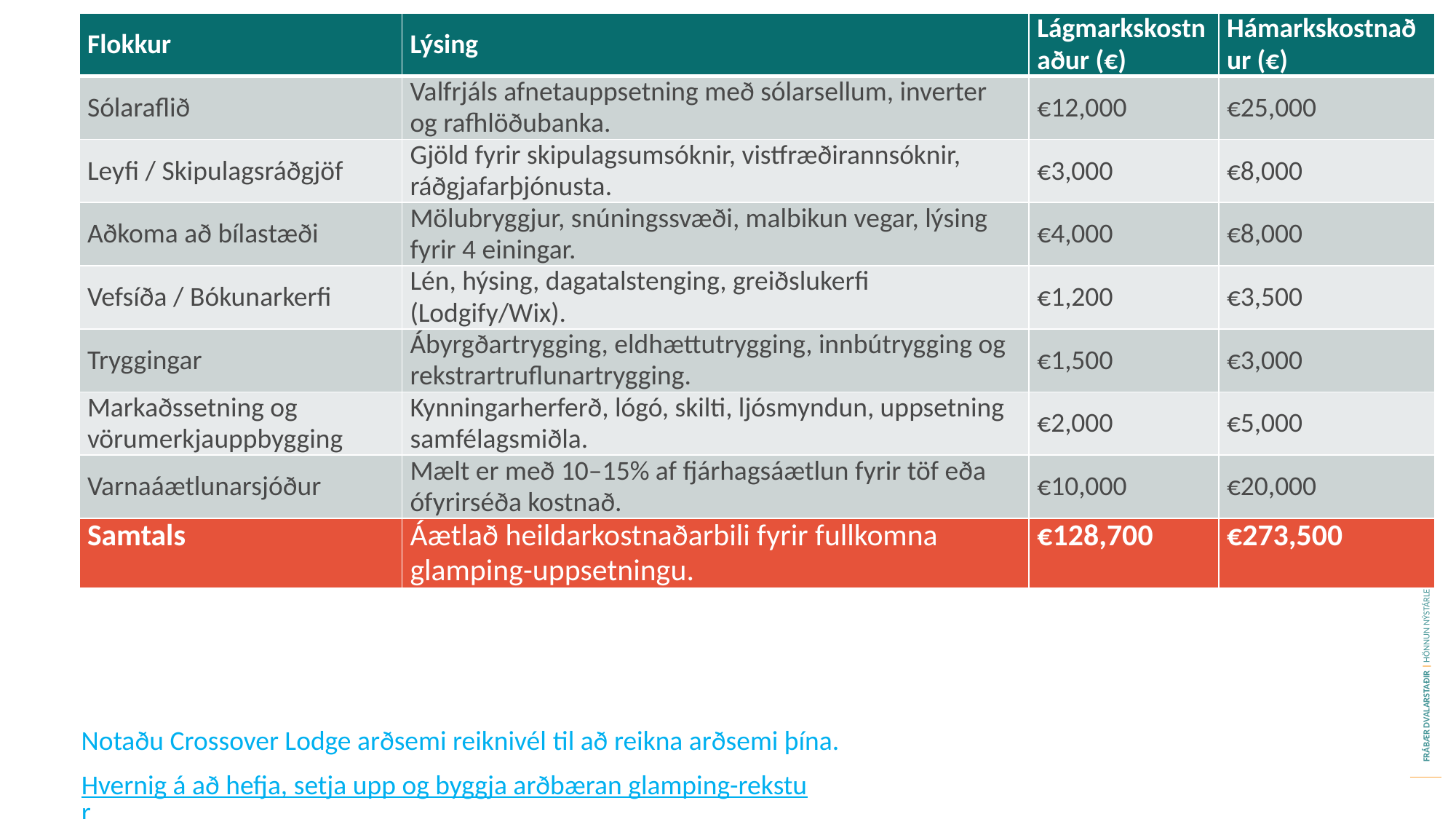

| Flokkur | Lýsing | Lágmarkskostnaður (€) | Hámarkskostnaður (€) |
| --- | --- | --- | --- |
| Sólaraflið | Valfrjáls afnetauppsetning með sólarsellum, inverter og rafhlöðubanka. | €12,000 | €25,000 |
| Leyfi / Skipulagsráðgjöf | Gjöld fyrir skipulagsumsóknir, vistfræðirannsóknir, ráðgjafarþjónusta. | €3,000 | €8,000 |
| Aðkoma að bílastæði | Mölubryggjur, snúningssvæði, malbikun vegar, lýsing fyrir 4 einingar. | €4,000 | €8,000 |
| Vefsíða / Bókunarkerfi | Lén, hýsing, dagatalstenging, greiðslukerfi (Lodgify/Wix). | €1,200 | €3,500 |
| Tryggingar | Ábyrgðartrygging, eldhættutrygging, innbútrygging og rekstrartruflunartrygging. | €1,500 | €3,000 |
| Markaðssetning og vörumerkjauppbygging | Kynningarherferð, lógó, skilti, ljósmyndun, uppsetning samfélagsmiðla. | €2,000 | €5,000 |
| Varnaáætlunarsjóður | Mælt er með 10–15% af fjárhagsáætlun fyrir töf eða ófyrirséða kostnað. | €10,000 | €20,000 |
| Samtals | Áætlað heildarkostnaðarbili fyrir fullkomna glamping-uppsetningu. | €128,700 | €273,500 |
Notaðu Crossover Lodge arðsemi reiknivél til að reikna arðsemi þína.
Hvernig á að hefja, setja upp og byggja arðbæran glamping-rekstur